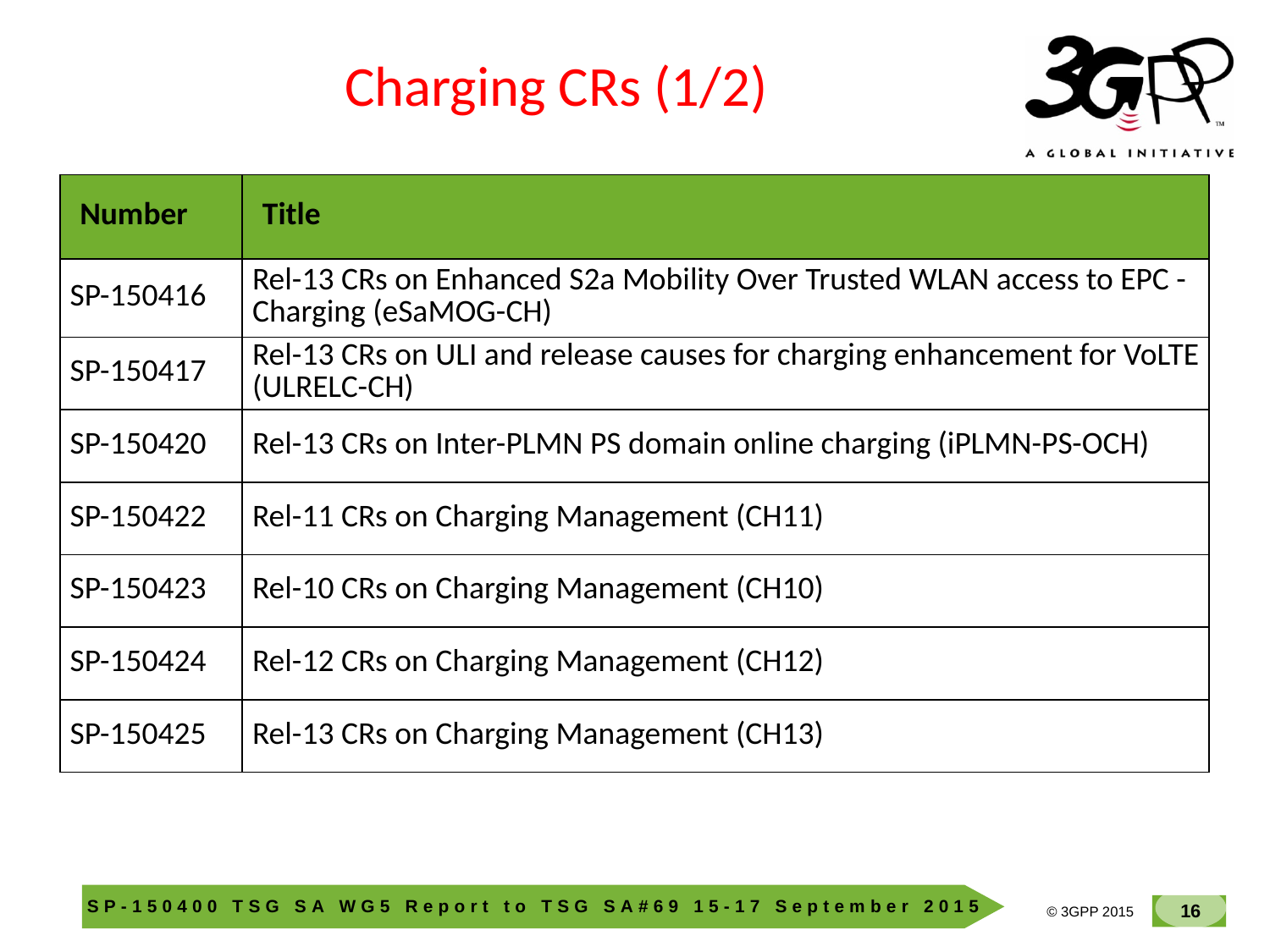

Charging CRs (1/2)
| Number | Title |
| --- | --- |
| SP-150416 | Rel-13 CRs on Enhanced S2a Mobility Over Trusted WLAN access to EPC - Charging (eSaMOG-CH) |
| SP-150417 | Rel-13 CRs on ULI and release causes for charging enhancement for VoLTE (ULRELC-CH) |
| SP-150420 | Rel-13 CRs on Inter-PLMN PS domain online charging (iPLMN-PS-OCH) |
| SP-150422 | Rel-11 CRs on Charging Management (CH11) |
| SP-150423 | Rel-10 CRs on Charging Management (CH10) |
| SP-150424 | Rel-12 CRs on Charging Management (CH12) |
| SP-150425 | Rel-13 CRs on Charging Management (CH13) |